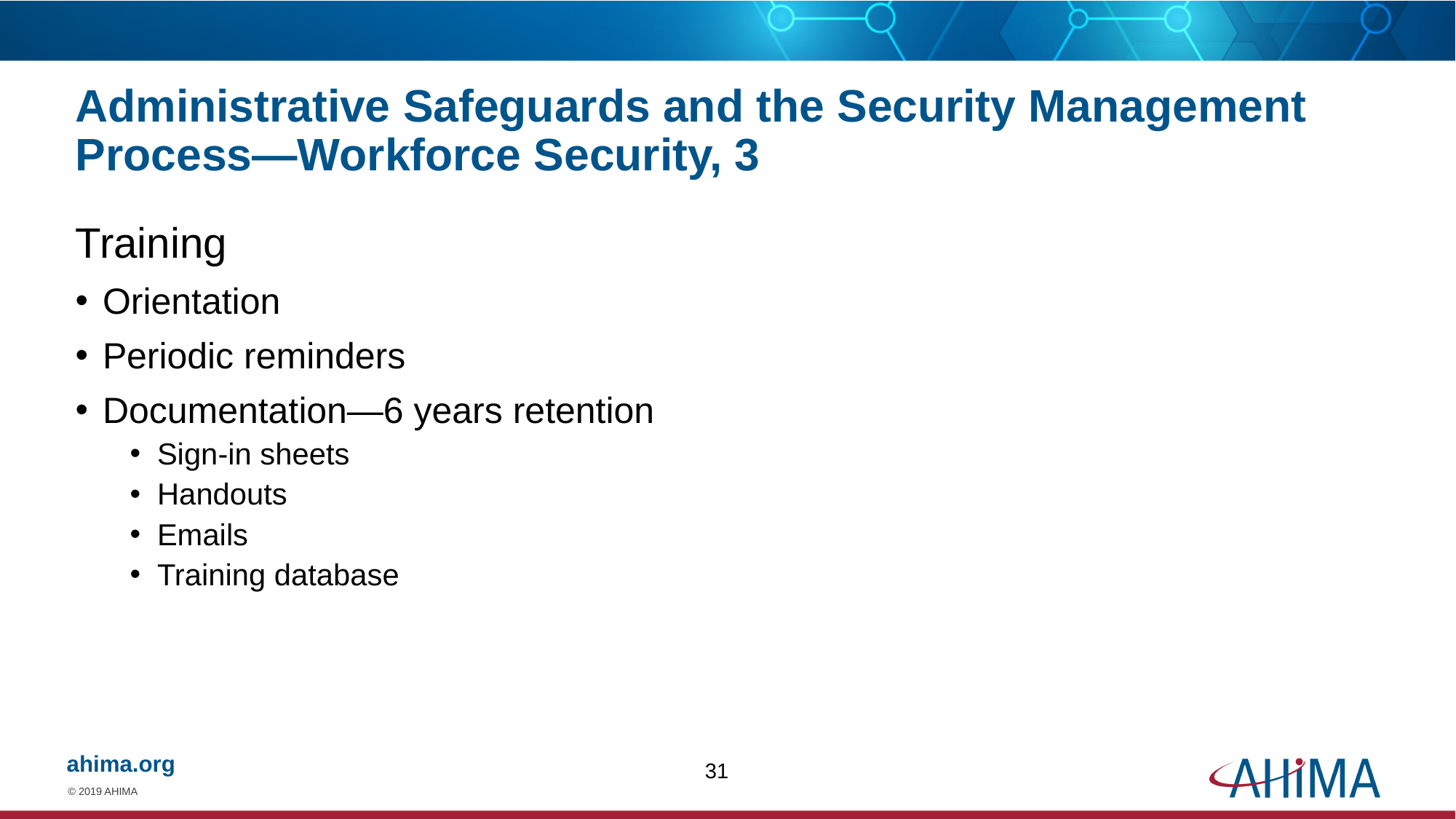

# Administrative Safeguards and the Security Management Process—Workforce Security, 3
Training
Orientation
Periodic reminders
Documentation—6 years retention
Sign-in sheets
Handouts
Emails
Training database